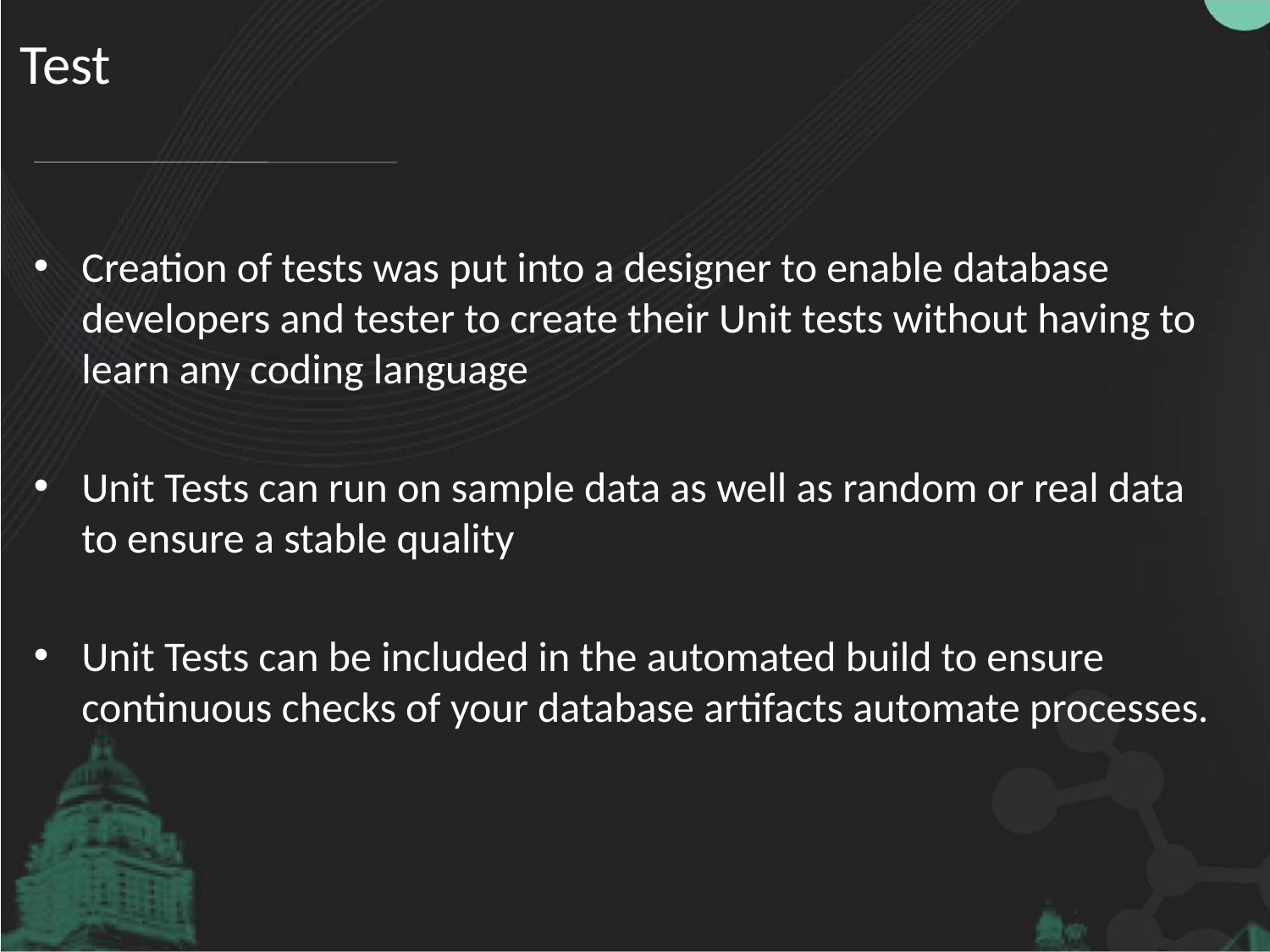

# Test

Creation of tests was put into a designer to enable database developers and tester to create their Unit tests without having to learn any coding language

Unit Tests can run on sample data as well as random or real data to ensure a stable quality

Unit Tests can be included in the automated build to ensure continuous checks of your database artifacts automate processes.